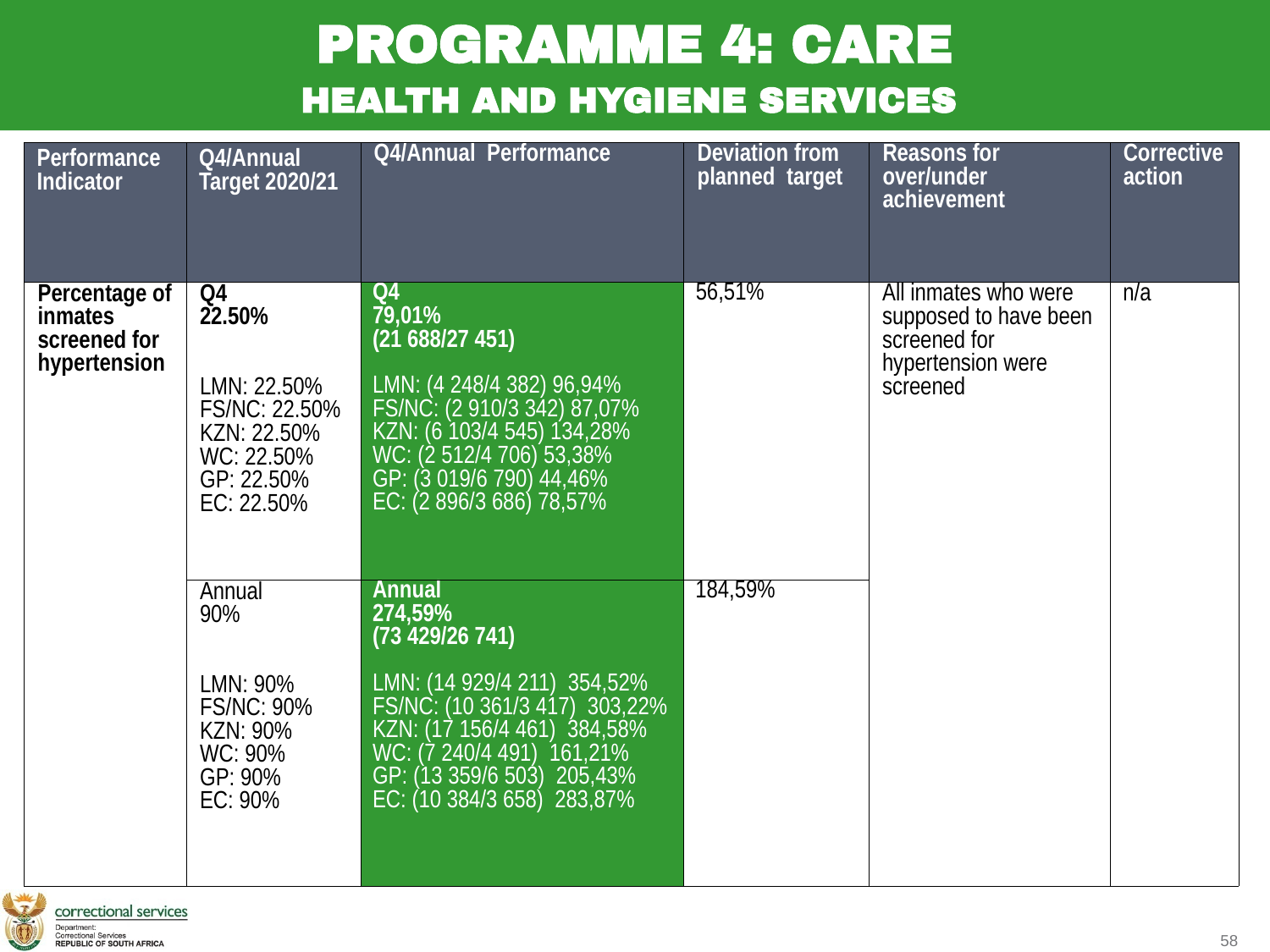

PROGRAMME 4: CARE
HEALTH AND HYGIENE SERVICES
| Performance Indicator | Q4/Annual Target 2020/21 | Q4/Annual Performance | Deviation from planned target | Reasons for over/under achievement | Corrective action |
| --- | --- | --- | --- | --- | --- |
| Percentage of inmates screened for hypertension | Q4 22.50% LMN: 22.50% FS/NC: 22.50% KZN: 22.50% WC: 22.50% GP: 22.50% EC: 22.50% | Q4 79,01% (21 688/27 451) LMN: (4 248/4 382) 96,94% FS/NC: (2 910/3 342) 87,07% KZN: (6 103/4 545) 134,28% WC: (2 512/4 706) 53,38% GP: (3 019/6 790) 44,46% EC: (2 896/3 686) 78,57% | 56,51% | All inmates who were supposed to have been screened for hypertension were screened | n/a |
|  | Annual 90% LMN: 90% FS/NC: 90% KZN: 90% WC: 90% GP: 90% EC: 90% | Annual 274,59% (73 429/26 741) LMN: (14 929/4 211) 354,52% FS/NC: (10 361/3 417) 303,22% KZN: (17 156/4 461) 384,58% WC: (7 240/4 491) 161,21% GP: (13 359/6 503) 205,43% EC: (10 384/3 658) 283,87% | 184,59% |  |  |